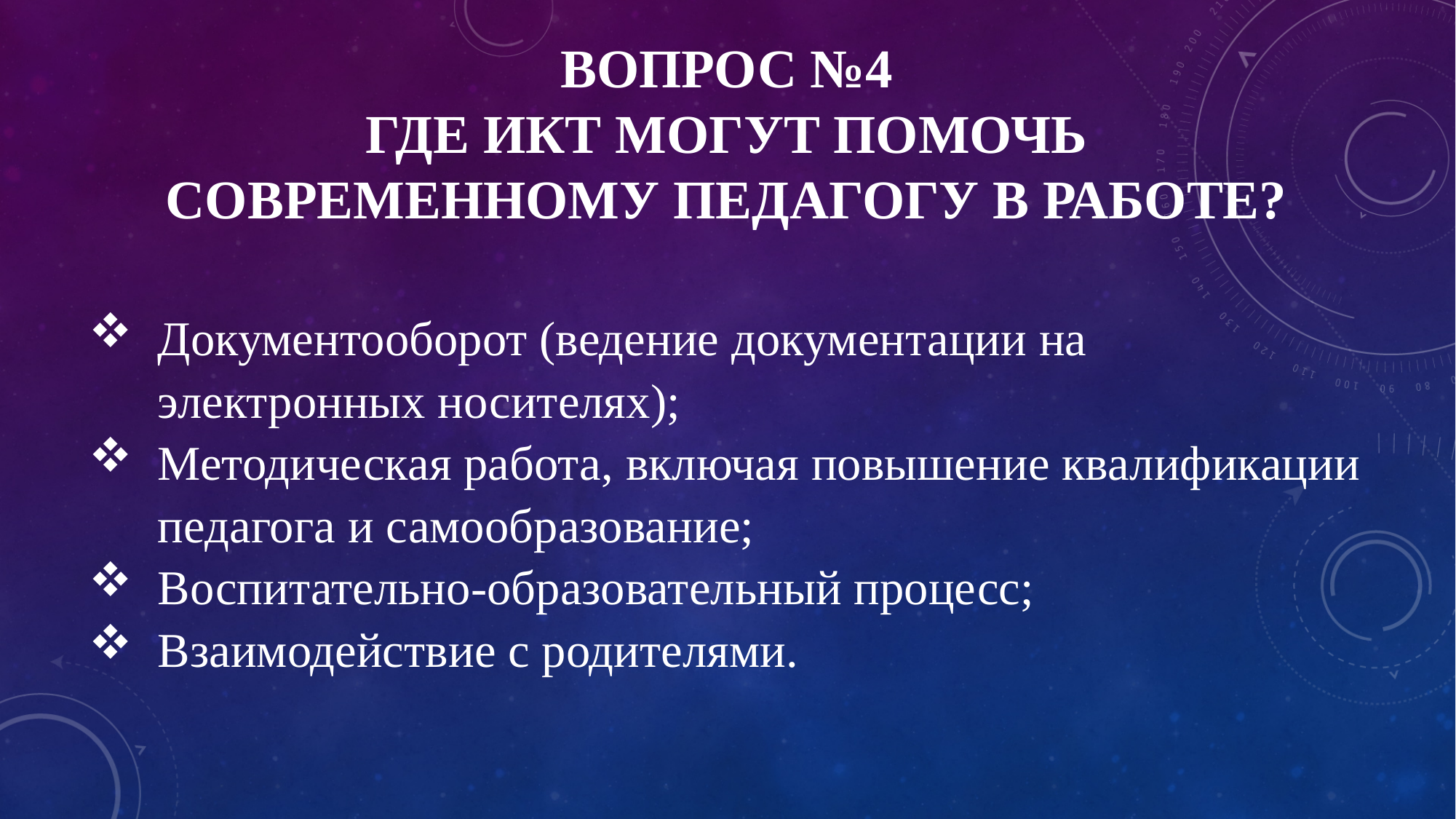

# Вопрос №4 Где ИКТ могут помочь современному педагогу в работе?
Документооборот (ведение документации на электронных носителях);
Методическая работа, включая повышение квалификации педагога и самообразование;
Воспитательно-образовательный процесс;
Взаимодействие с родителями.